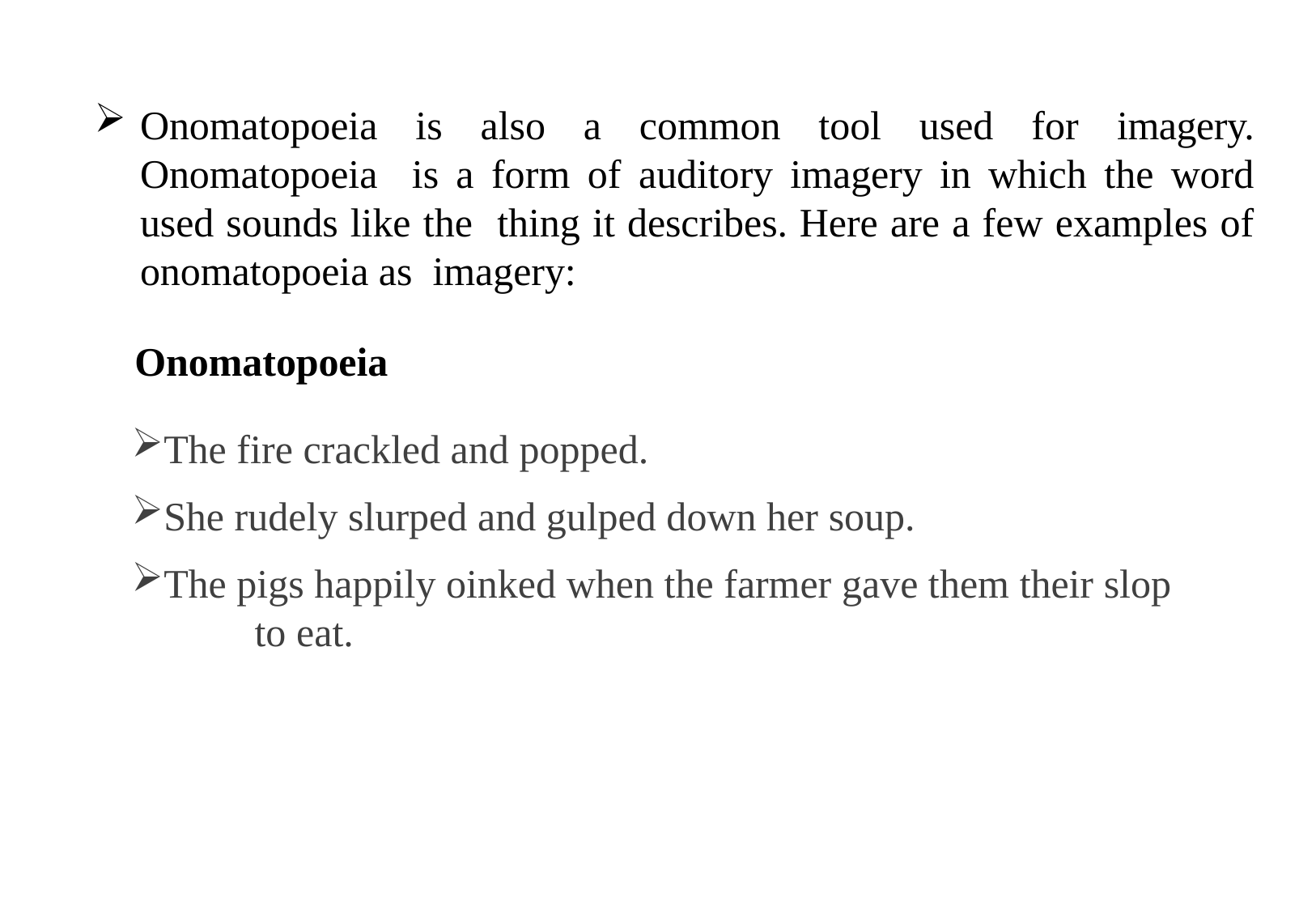

Onomatopoeia is also a common tool used for imagery. Onomatopoeia  is a form of auditory imagery in which the word used sounds like the  thing it describes. Here are a few examples of onomatopoeia as  imagery:
Onomatopoeia
The fire crackled and popped.
She rudely slurped and gulped down her soup.
The pigs happily oinked when the farmer gave them their slop 	to eat.